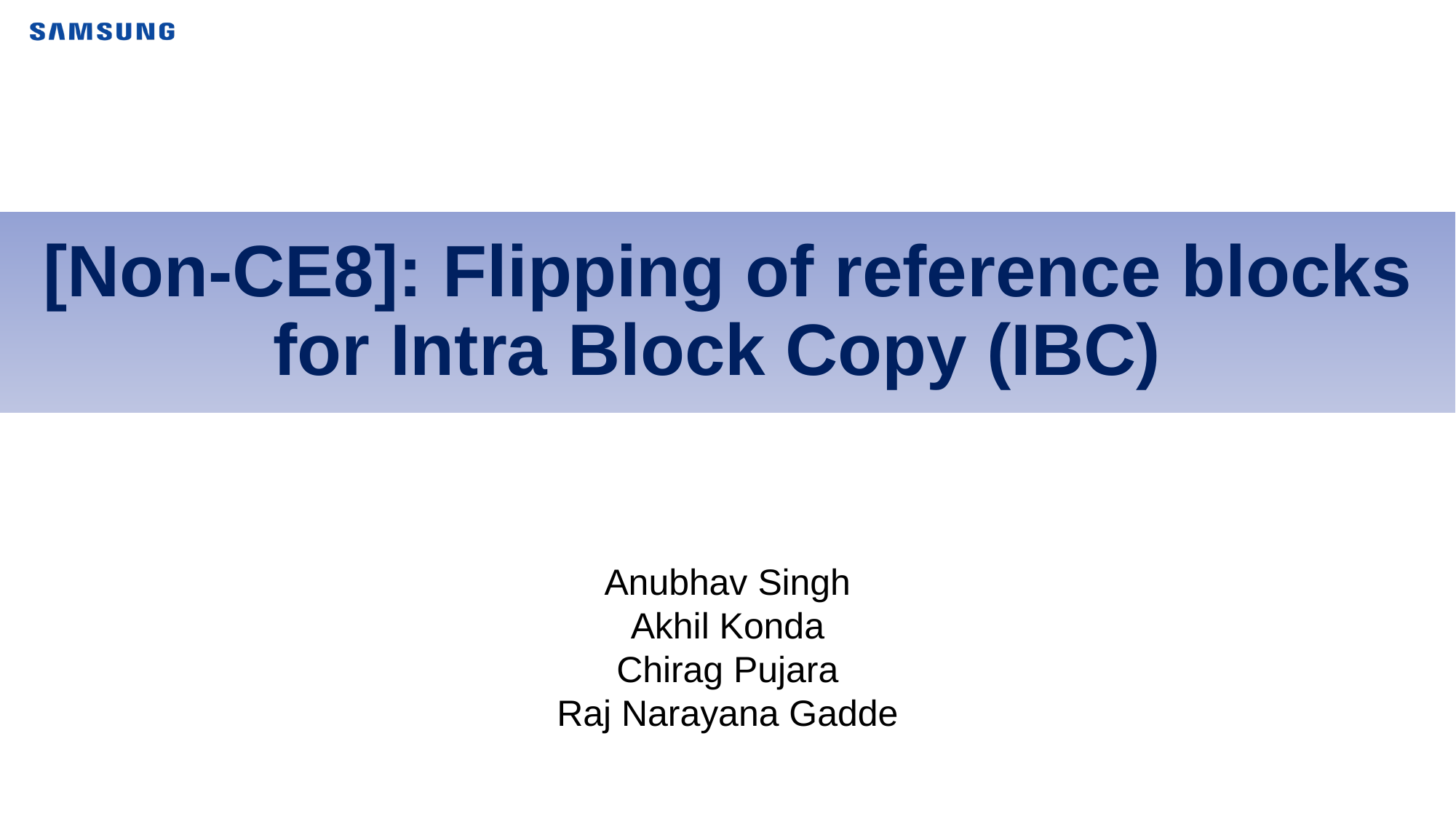

# [Non-CE8]: Flipping of reference blocks for Intra Block Copy (IBC)
Anubhav Singh
Akhil Konda
Chirag Pujara
Raj Narayana Gadde